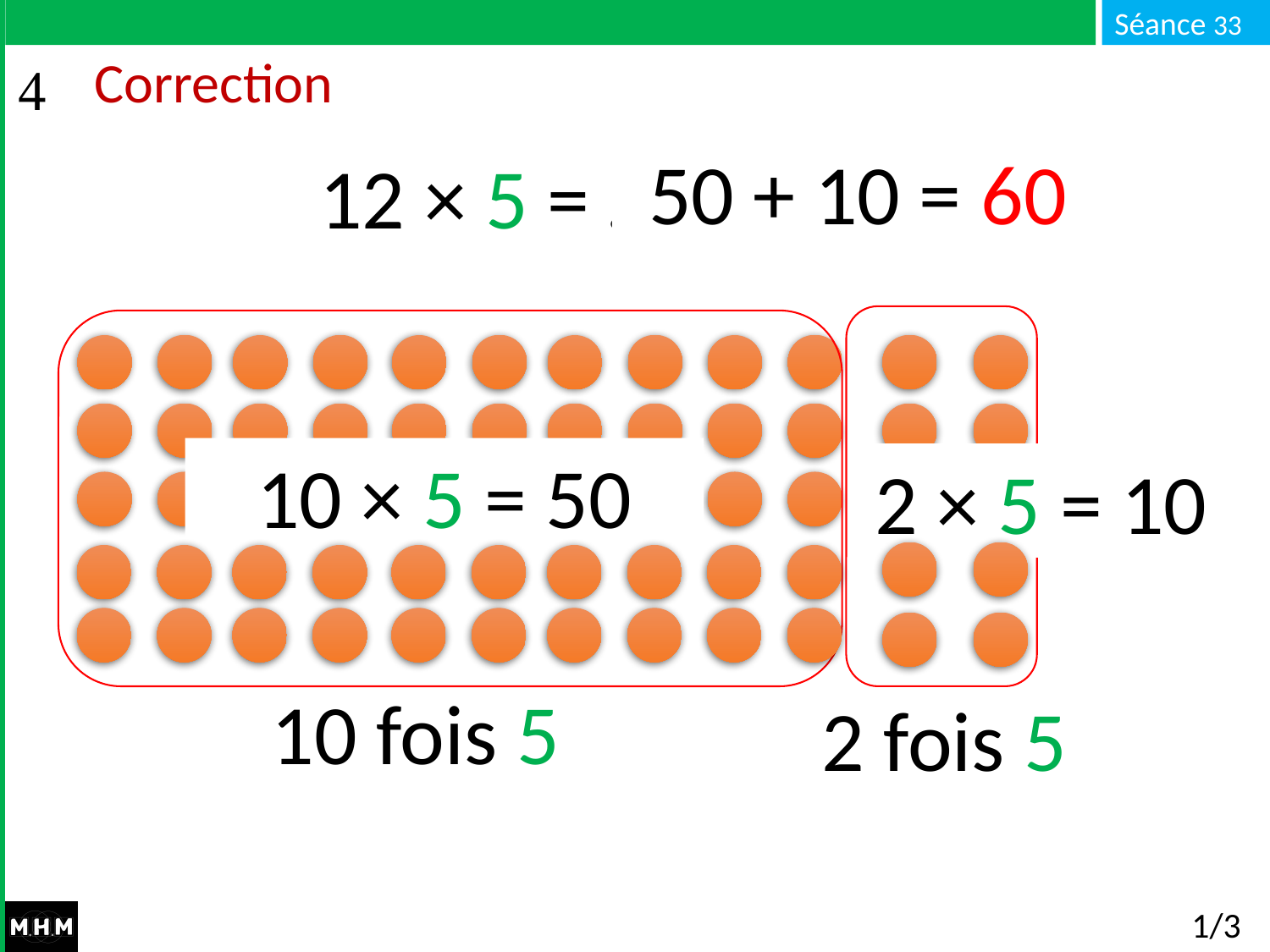

# Correction
50 + 10 = 60
12 × 5 = …

10 × 5 = 50
2 × 5 = 10

10 fois 5
2 fois 5
1/3